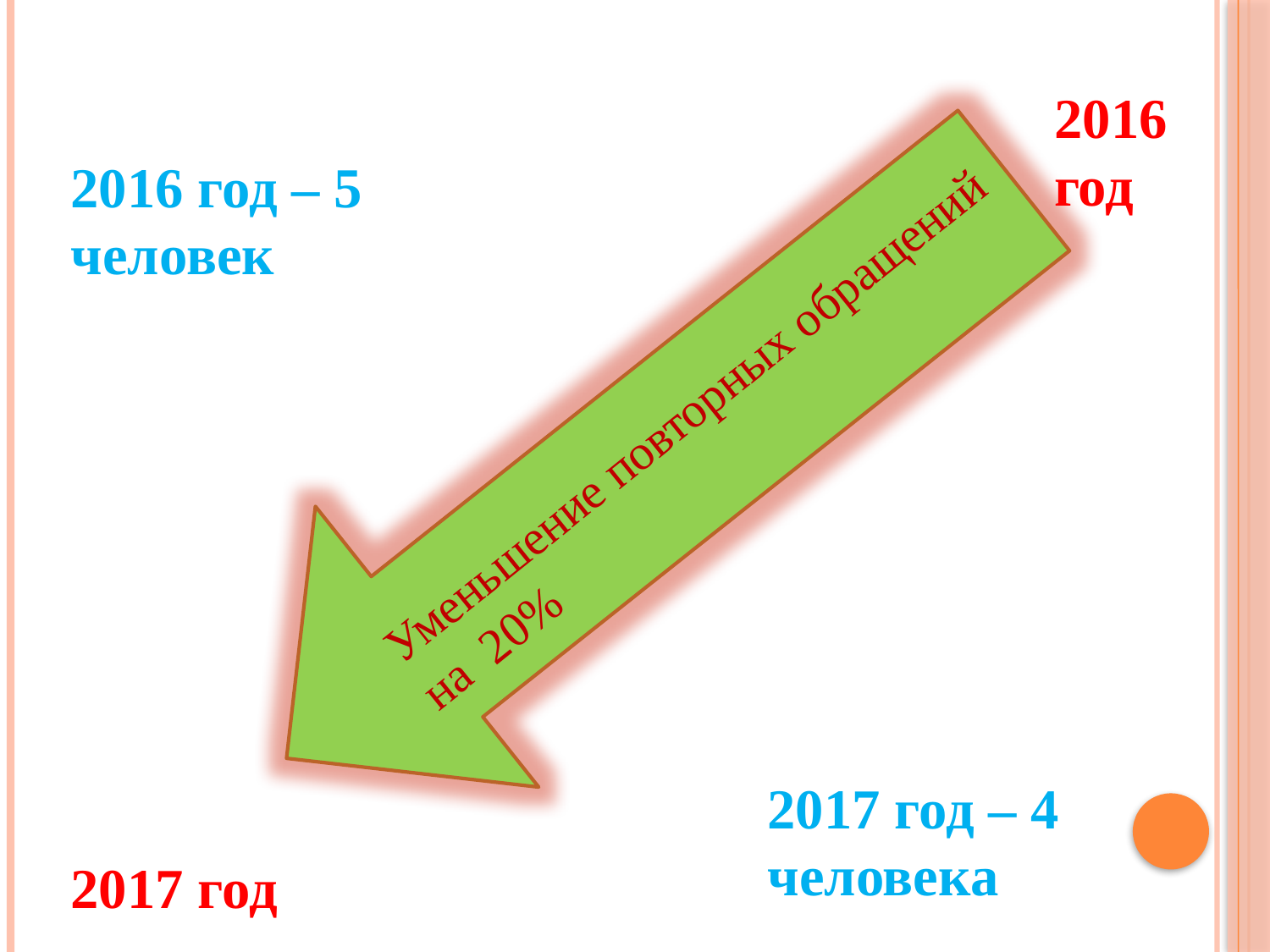

2016 год
2016 год – 5 человек
Уменьшение повторных обращений на  20%
2017 год – 4 человека
2017 год